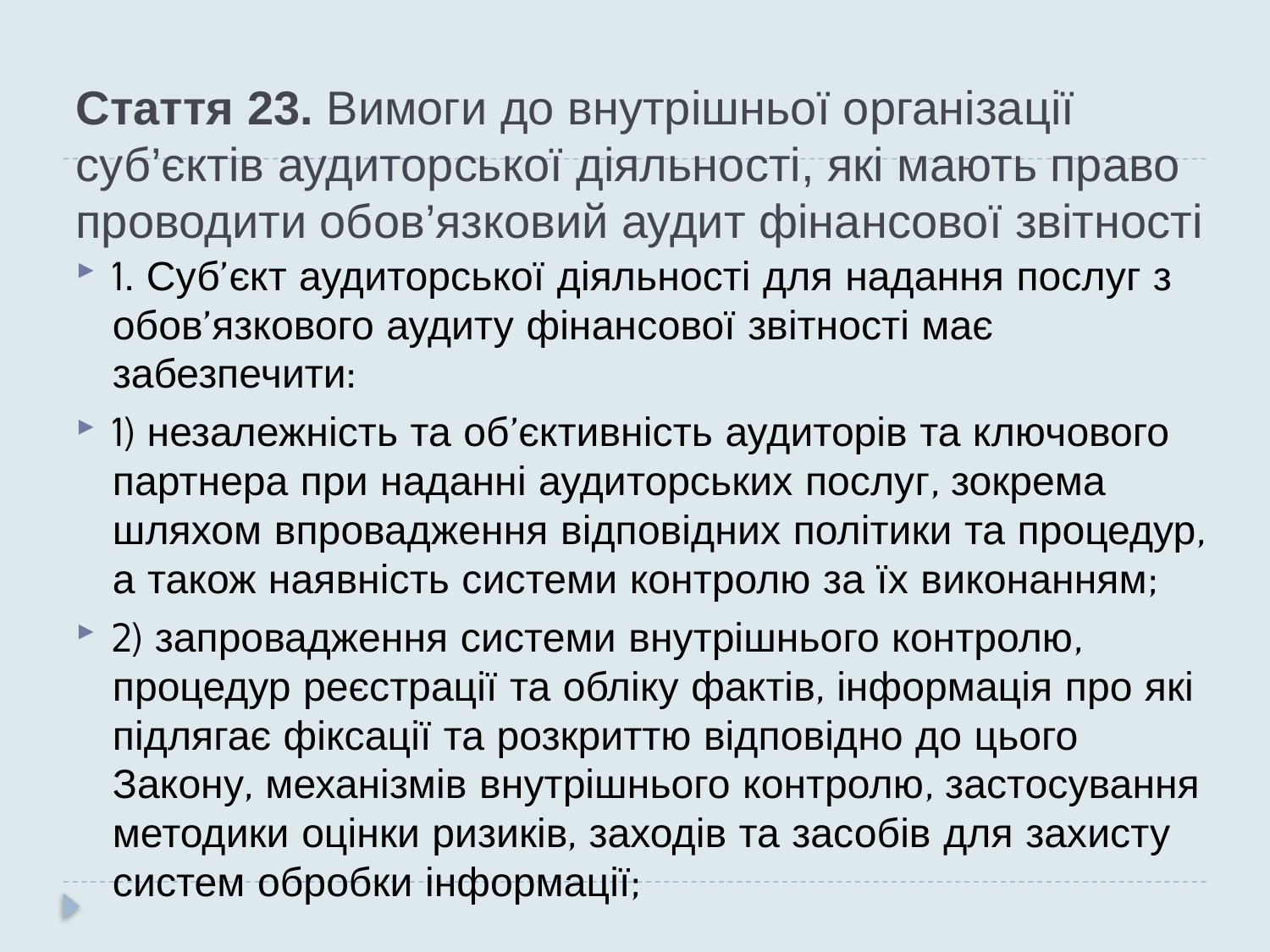

# Стаття 23. Вимоги до внутрішньої організації суб’єктів аудиторської діяльності, які мають право проводити обов’язковий аудит фінансової звітності
1. Суб’єкт аудиторської діяльності для надання послуг з обов’язкового аудиту фінансової звітності має забезпечити:
1) незалежність та об’єктивність аудиторів та ключового партнера при наданні аудиторських послуг, зокрема шляхом впровадження відповідних політики та процедур, а також наявність системи контролю за їх виконанням;
2) запровадження системи внутрішнього контролю, процедур реєстрації та обліку фактів, інформація про які підлягає фіксації та розкриттю відповідно до цього Закону, механізмів внутрішнього контролю, застосування методики оцінки ризиків, заходів та засобів для захисту систем обробки інформації;